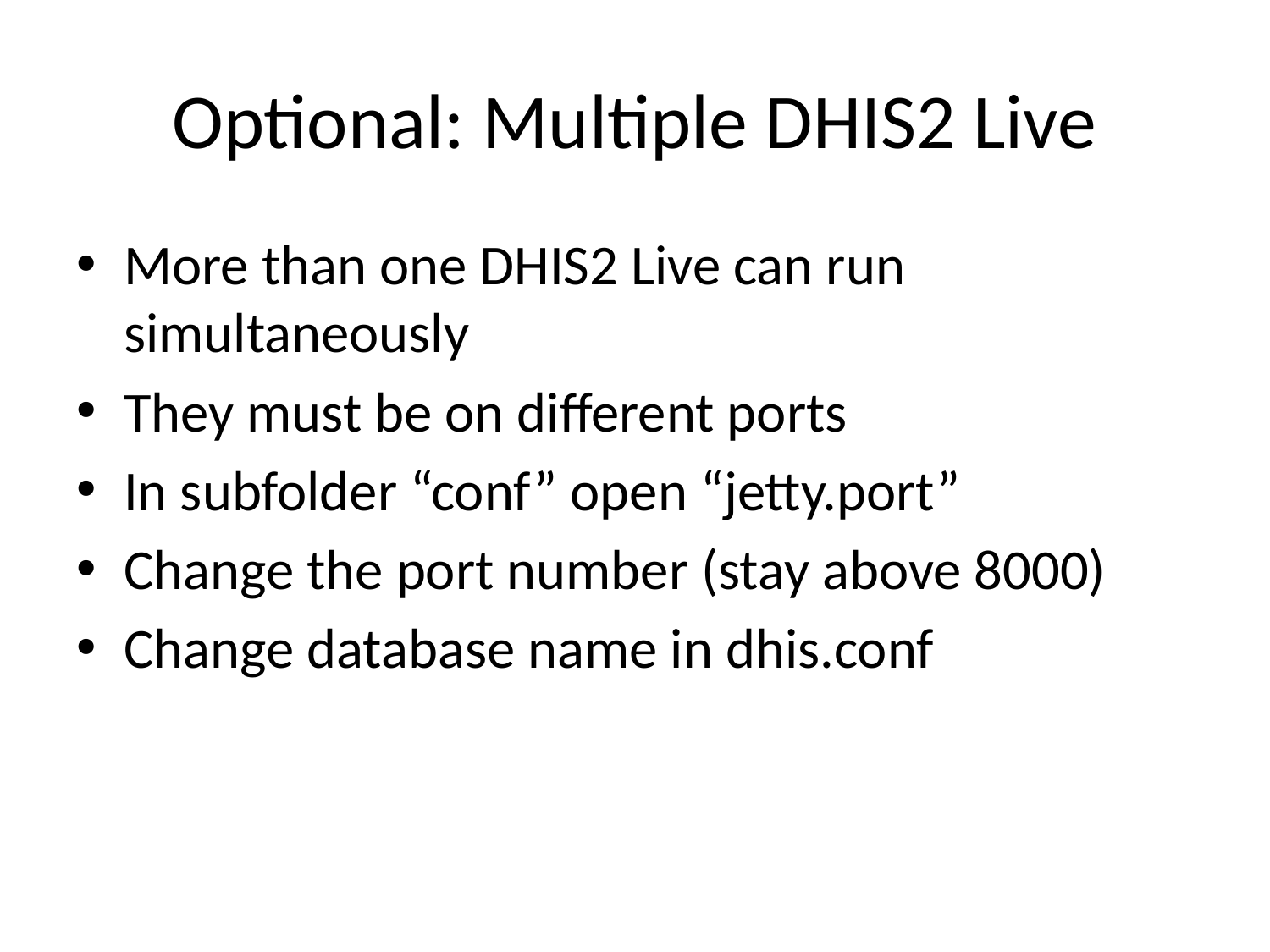

# Optional: Multiple DHIS2 Live
More than one DHIS2 Live can run simultaneously
They must be on different ports
In subfolder “conf” open “jetty.port”
Change the port number (stay above 8000)
Change database name in dhis.conf